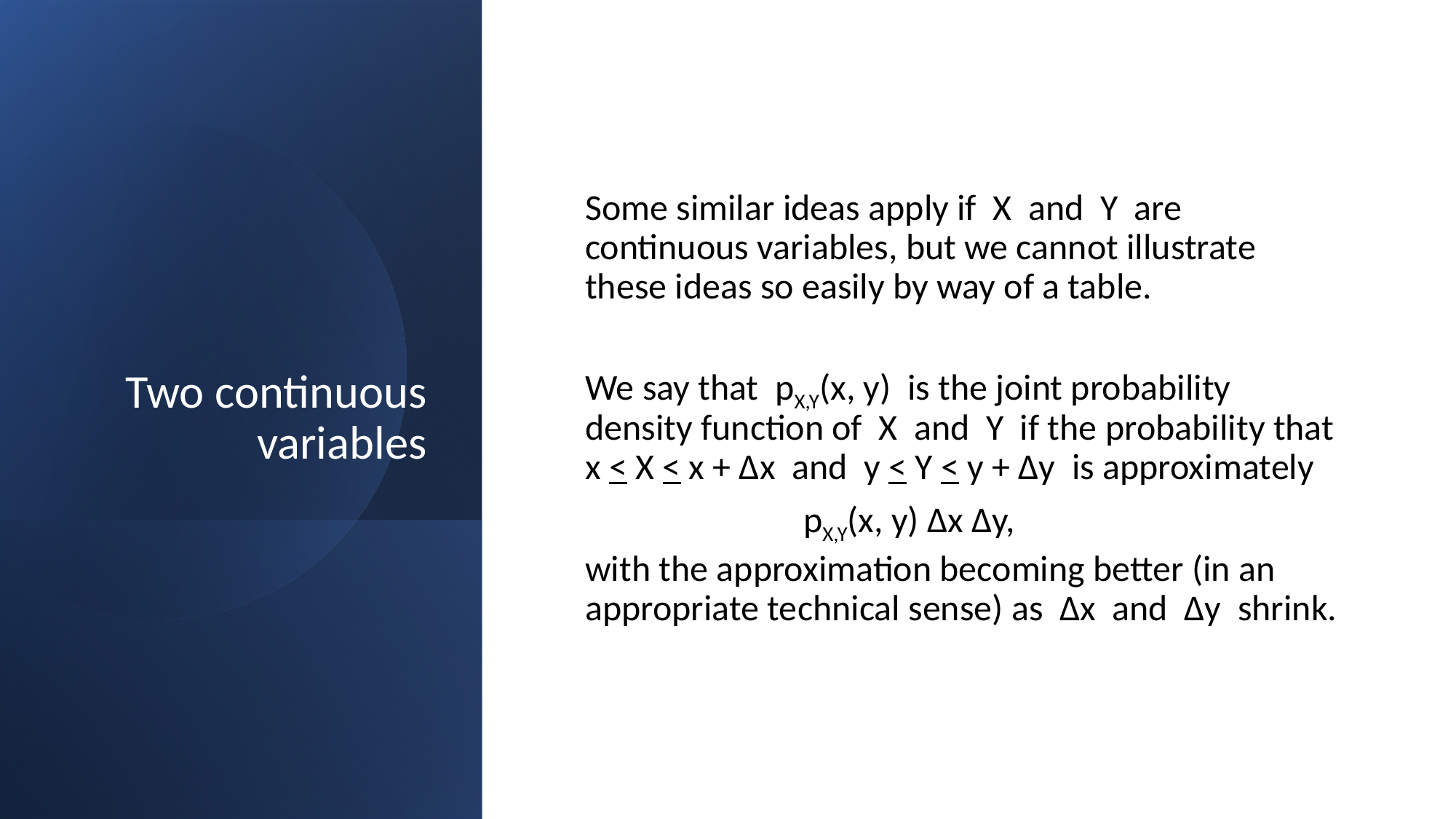

# Two continuous variables
Some similar ideas apply if  X  and  Y  are continuous variables, but we cannot illustrate these ideas so easily by way of a table.

We say that  pX,Y(x, y)  is the joint probability density function of  X  and  Y  if the probability that  x < X < x + Δx  and  y < Y < y + Δy  is approximately
		pX,Y(x, y) Δx Δy,
with the approximation becoming better (in an appropriate technical sense) as  Δx  and  Δy  shrink.